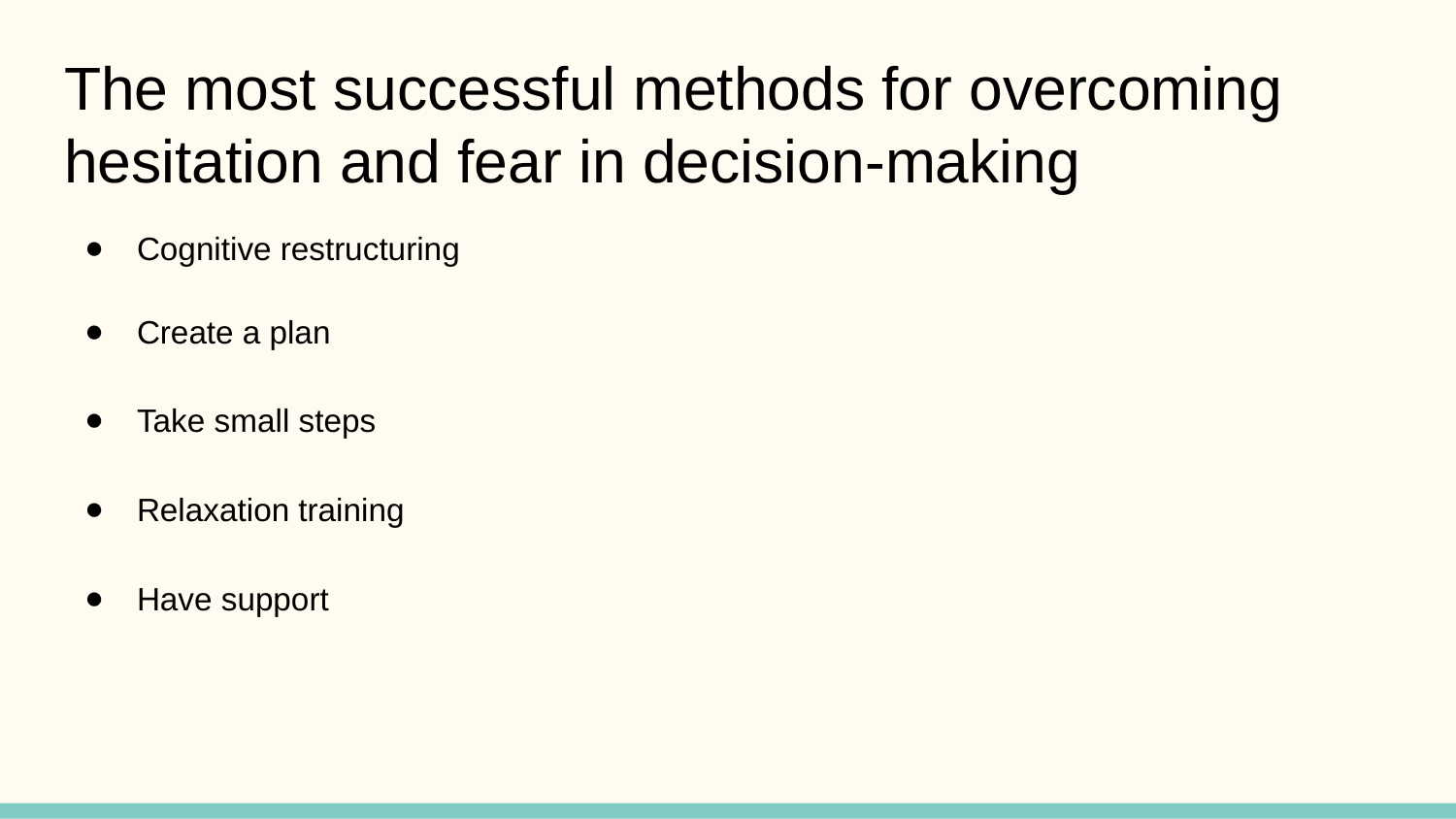

# The most successful methods for overcoming hesitation and fear in decision-making
Cognitive restructuring
Create a plan
Take small steps
Relaxation training
Have support